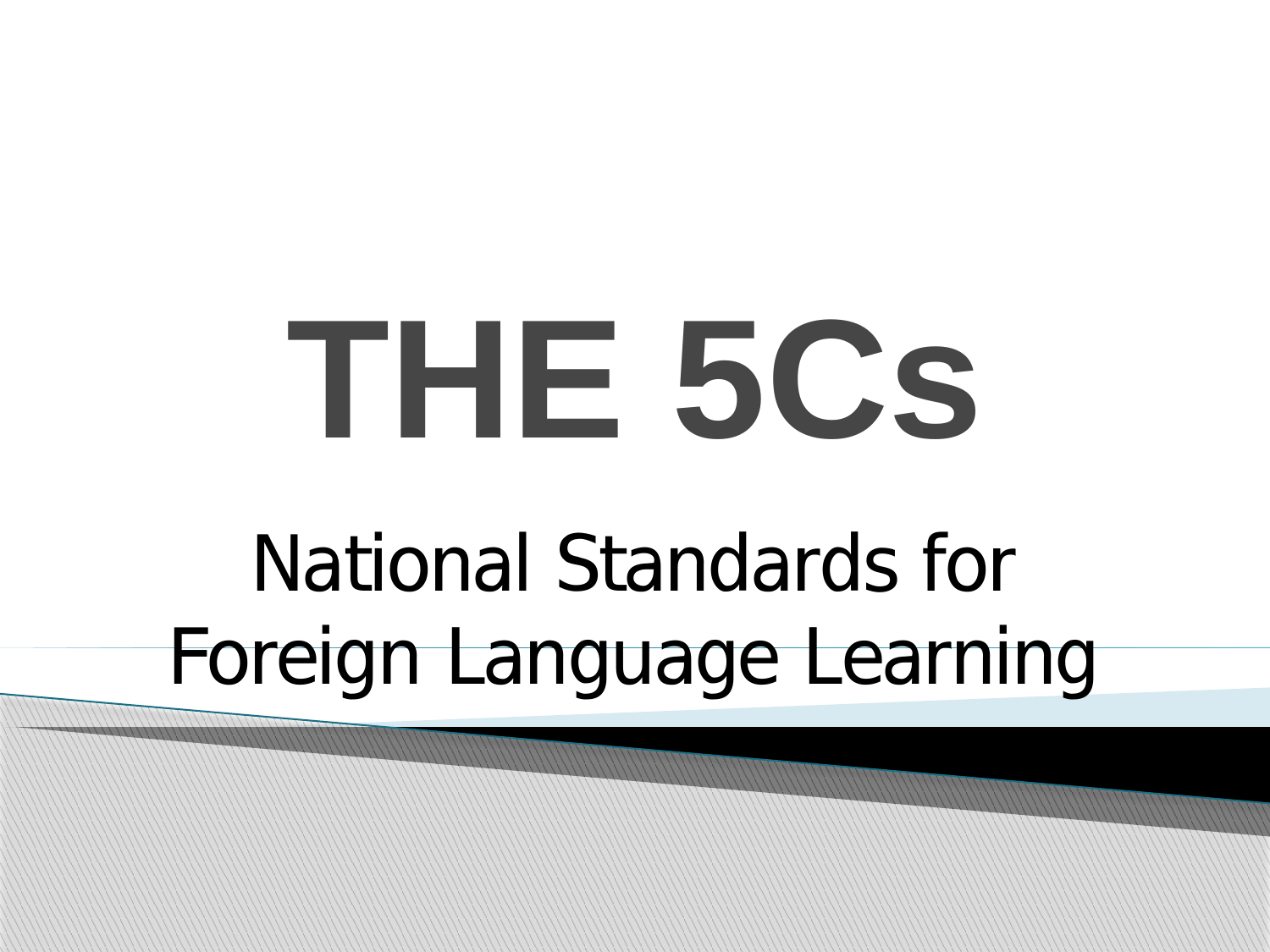

# THE 5Cs
National Standards for Foreign Language Learning